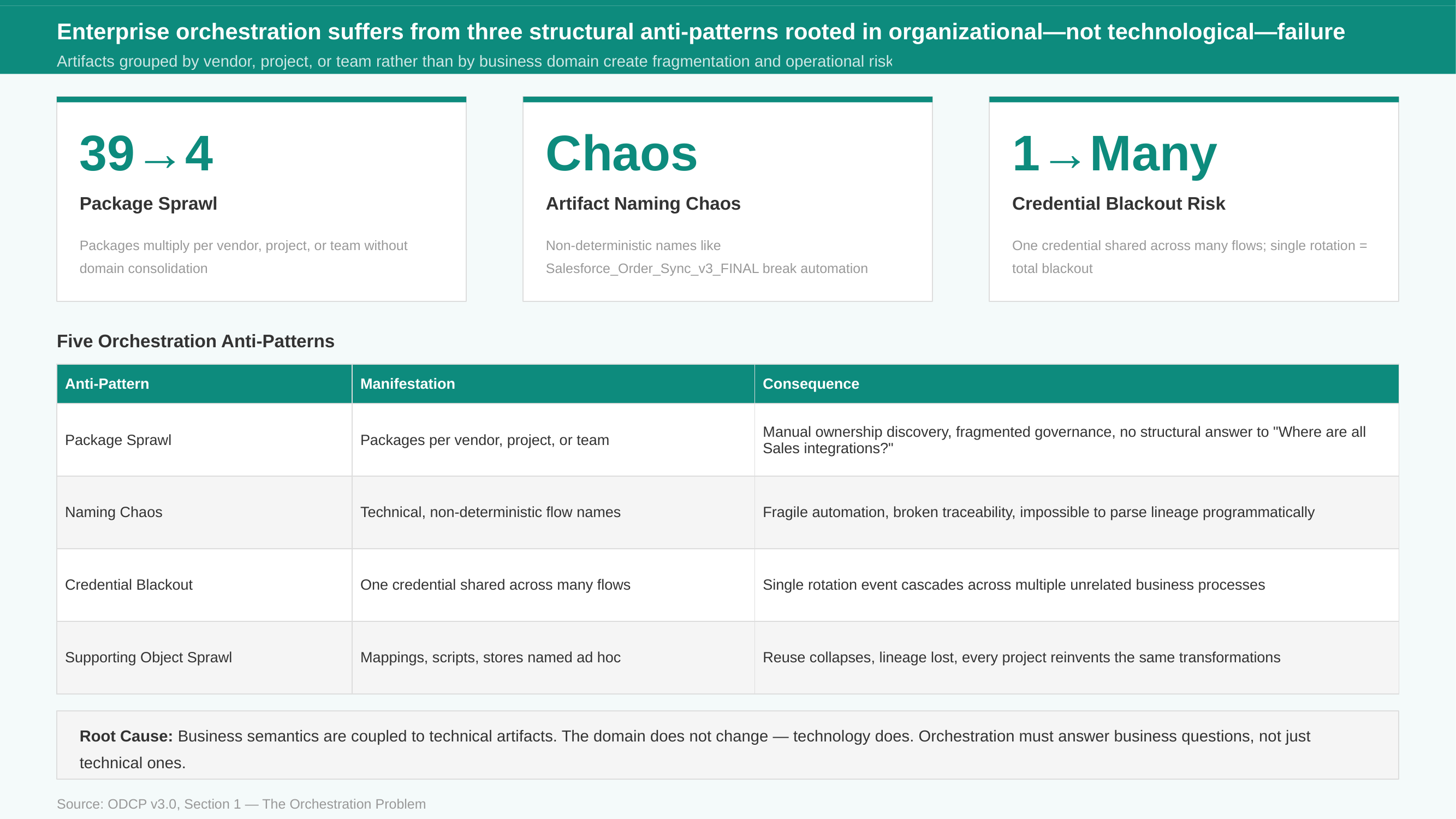

Enterprise orchestration suffers from three structural anti-patterns rooted in organizational—not technological—failure
Artifacts grouped by vendor, project, or team rather than by business domain create fragmentation and operational risk

39→4
Chaos
1→Many
Package Sprawl
Artifact Naming Chaos
Credential Blackout Risk
Packages multiply per vendor, project, or team without domain consolidation
Non-deterministic names like Salesforce_Order_Sync_v3_FINAL break automation
One credential shared across many flows; single rotation = total blackout
Five Orchestration Anti-Patterns
| Anti-Pattern | Manifestation | Consequence |
| --- | --- | --- |
| Package Sprawl | Packages per vendor, project, or team | Manual ownership discovery, fragmented governance, no structural answer to "Where are all Sales integrations?" |
| Naming Chaos | Technical, non-deterministic flow names | Fragile automation, broken traceability, impossible to parse lineage programmatically |
| Credential Blackout | One credential shared across many flows | Single rotation event cascades across multiple unrelated business processes |
| Supporting Object Sprawl | Mappings, scripts, stores named ad hoc | Reuse collapses, lineage lost, every project reinvents the same transformations |

Root Cause: Business semantics are coupled to technical artifacts. The domain does not change — technology does. Orchestration must answer business questions, not just technical ones.
Source: ODCP v3.0, Section 1 — The Orchestration Problem